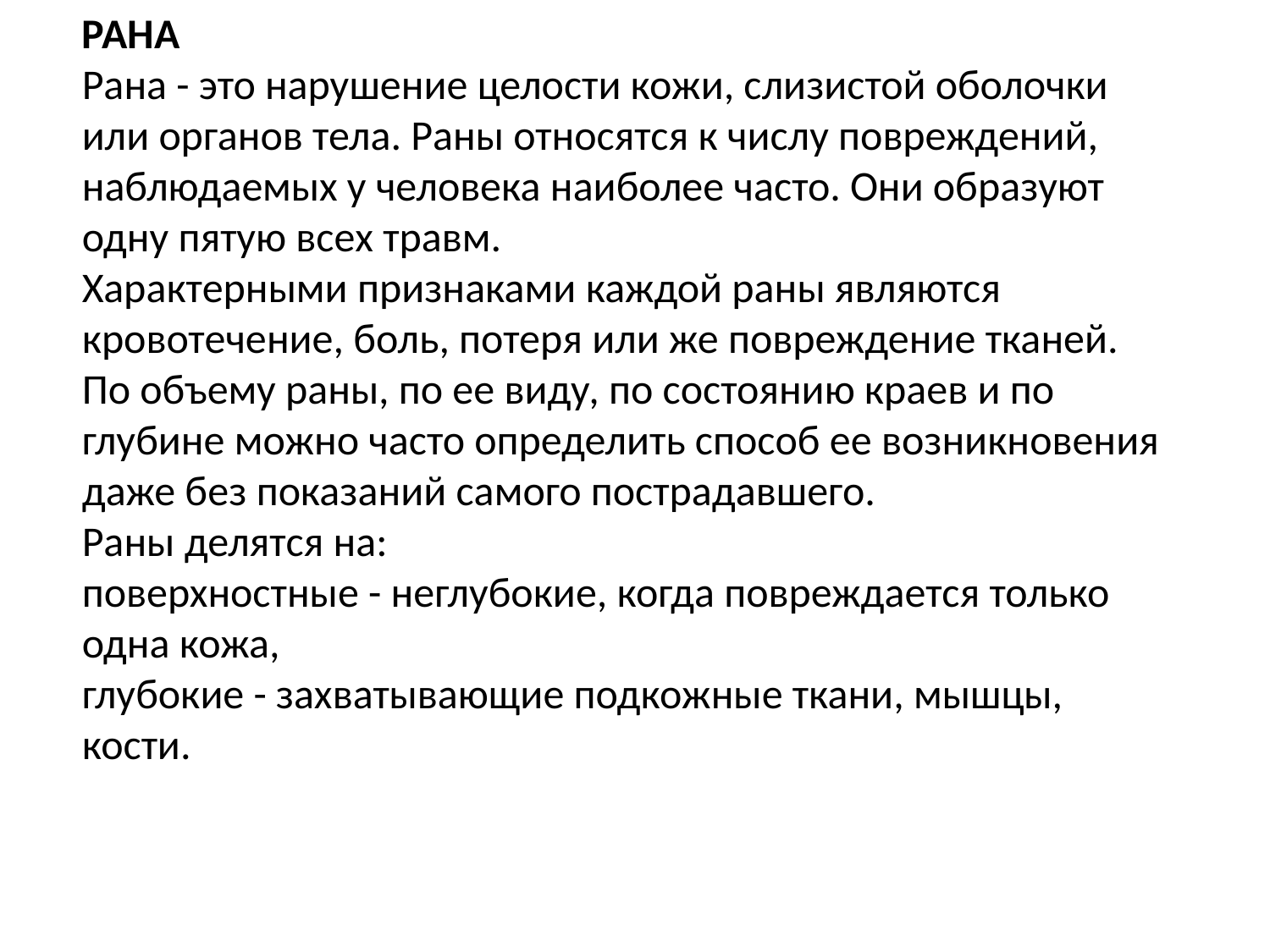

РАНА
Рана - это нарушение целости кожи, слизистой оболочки или органов тела. Раны относятся к числу повреждений, наблюдаемых у человека наиболее часто. Они образуют одну пятую всех травм.
Характерными признаками каждой раны являются кровотечение, боль, потеря или же повреждение тканей.
По объему раны, по ее виду, по состоянию краев и по глубине можно часто определить способ ее возникновения даже без показаний самого пострадавшего.
Раны делятся на:
поверхностные - неглубокие, когда повреждается только одна кожа,
глубокие - захватывающие подкожные ткани, мышцы, кости.